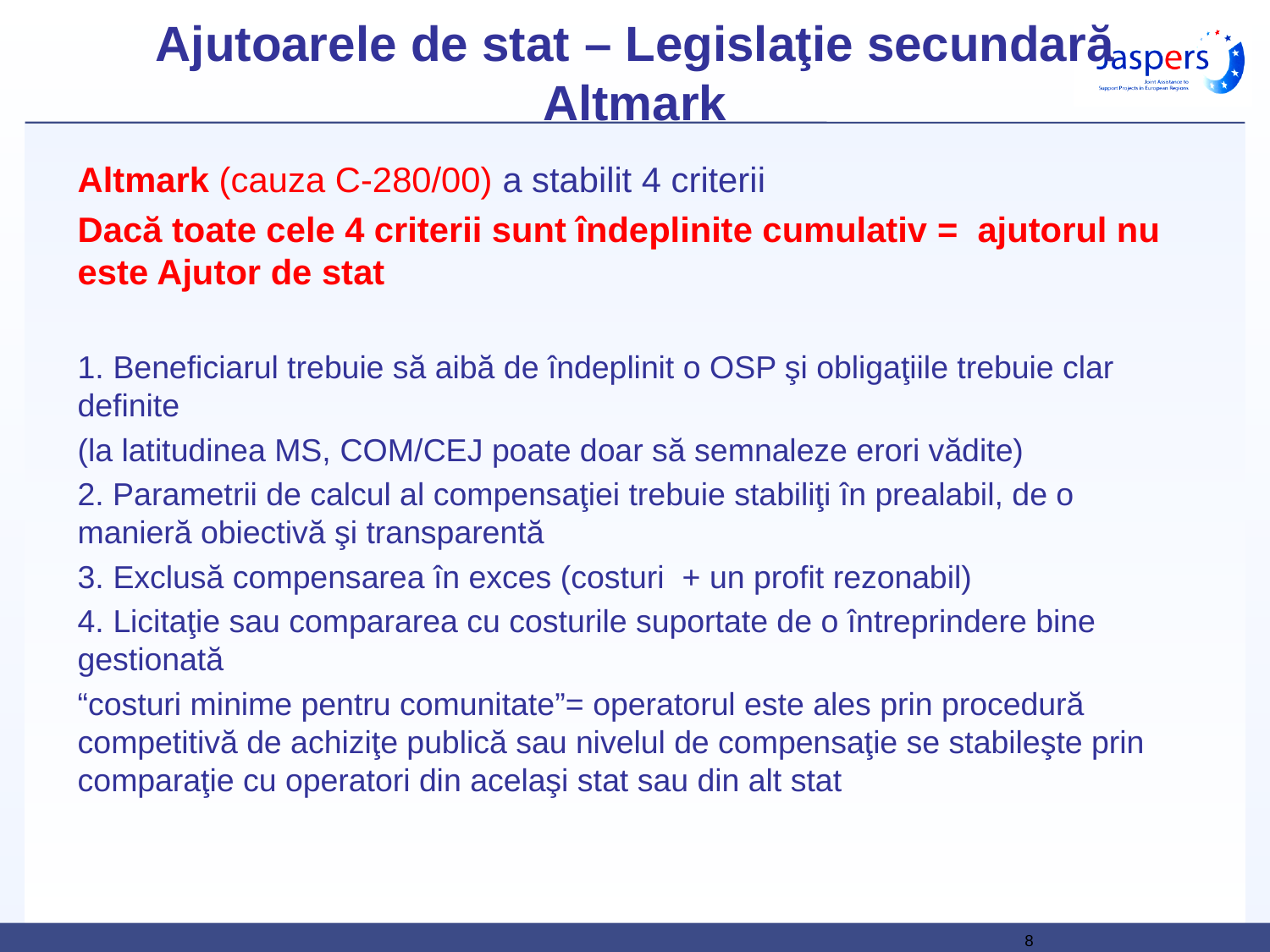

# Ajutoarele de stat – Legislaţie secundară Altmark
Altmark (cauza C-280/00) a stabilit 4 criterii
Dacă toate cele 4 criterii sunt îndeplinite cumulativ =  ajutorul nu este Ajutor de stat

1. Beneficiarul trebuie să aibă de îndeplinit o OSP şi obligaţiile trebuie clar definite
(la latitudinea MS, COM/CEJ poate doar să semnaleze erori vădite)
2. Parametrii de calcul al compensaţiei trebuie stabiliţi în prealabil, de o manieră obiectivă şi transparentă
3. Exclusă compensarea în exces (costuri  + un profit rezonabil)
4. Licitaţie sau compararea cu costurile suportate de o întreprindere bine gestionată
“costuri minime pentru comunitate”= operatorul este ales prin procedură competitivă de achiziţe publică sau nivelul de compensaţie se stabileşte prin comparaţie cu operatori din acelaşi stat sau din alt stat

8